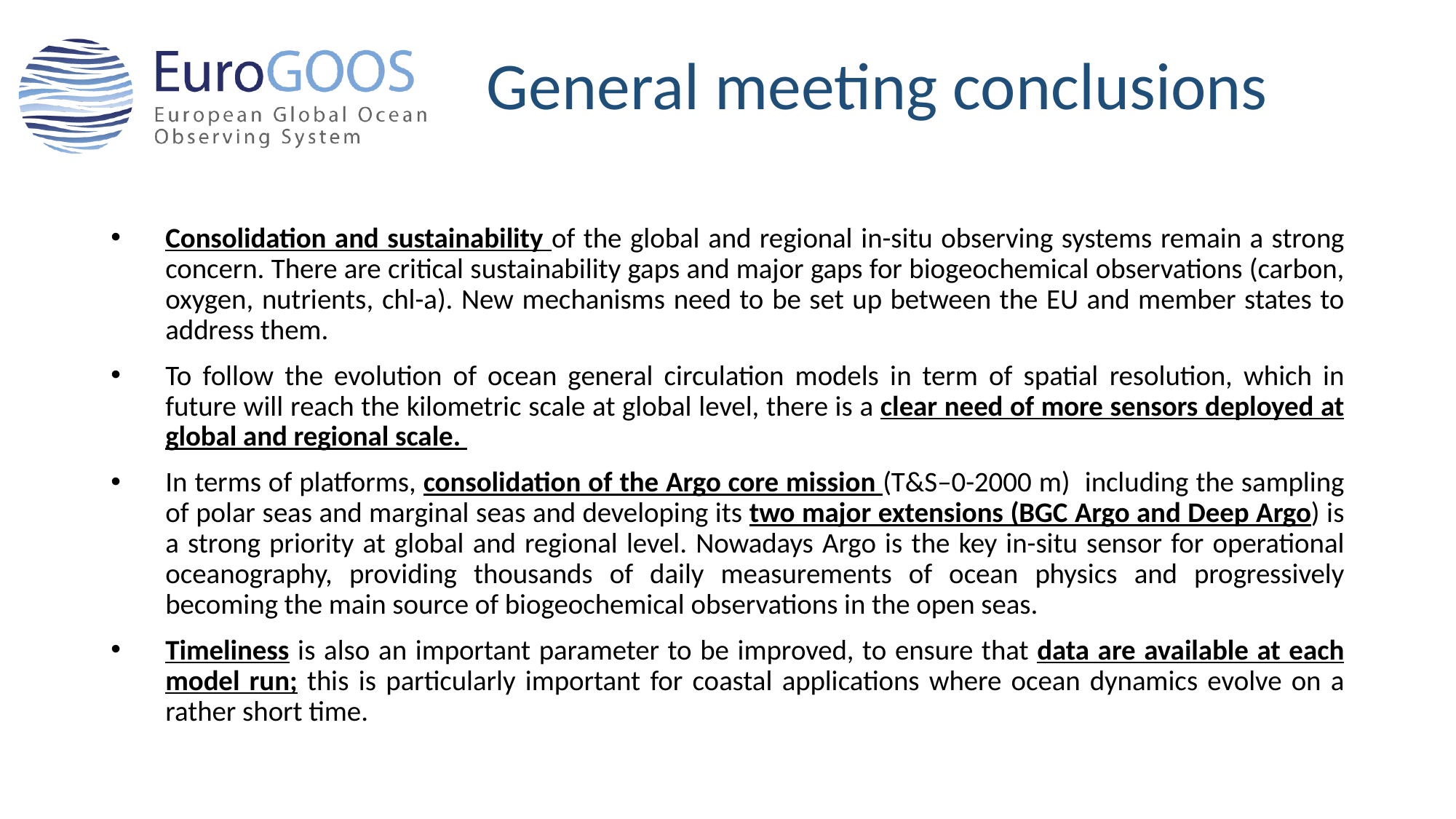

# General meeting conclusions
Consolidation and sustainability of the global and regional in-situ observing systems remain a strong concern. There are critical sustainability gaps and major gaps for biogeochemical observations (carbon, oxygen, nutrients, chl-a). New mechanisms need to be set up between the EU and member states to address them.
To follow the evolution of ocean general circulation models in term of spatial resolution, which in future will reach the kilometric scale at global level, there is a clear need of more sensors deployed at global and regional scale.
In terms of platforms, consolidation of the Argo core mission (T&S–0-2000 m)  including the sampling of polar seas and marginal seas and developing its two major extensions (BGC Argo and Deep Argo) is a strong priority at global and regional level. Nowadays Argo is the key in-situ sensor for operational oceanography, providing thousands of daily measurements of ocean physics and progressively becoming the main source of biogeochemical observations in the open seas.
Timeliness is also an important parameter to be improved, to ensure that data are available at each model run; this is particularly important for coastal applications where ocean dynamics evolve on a rather short time.